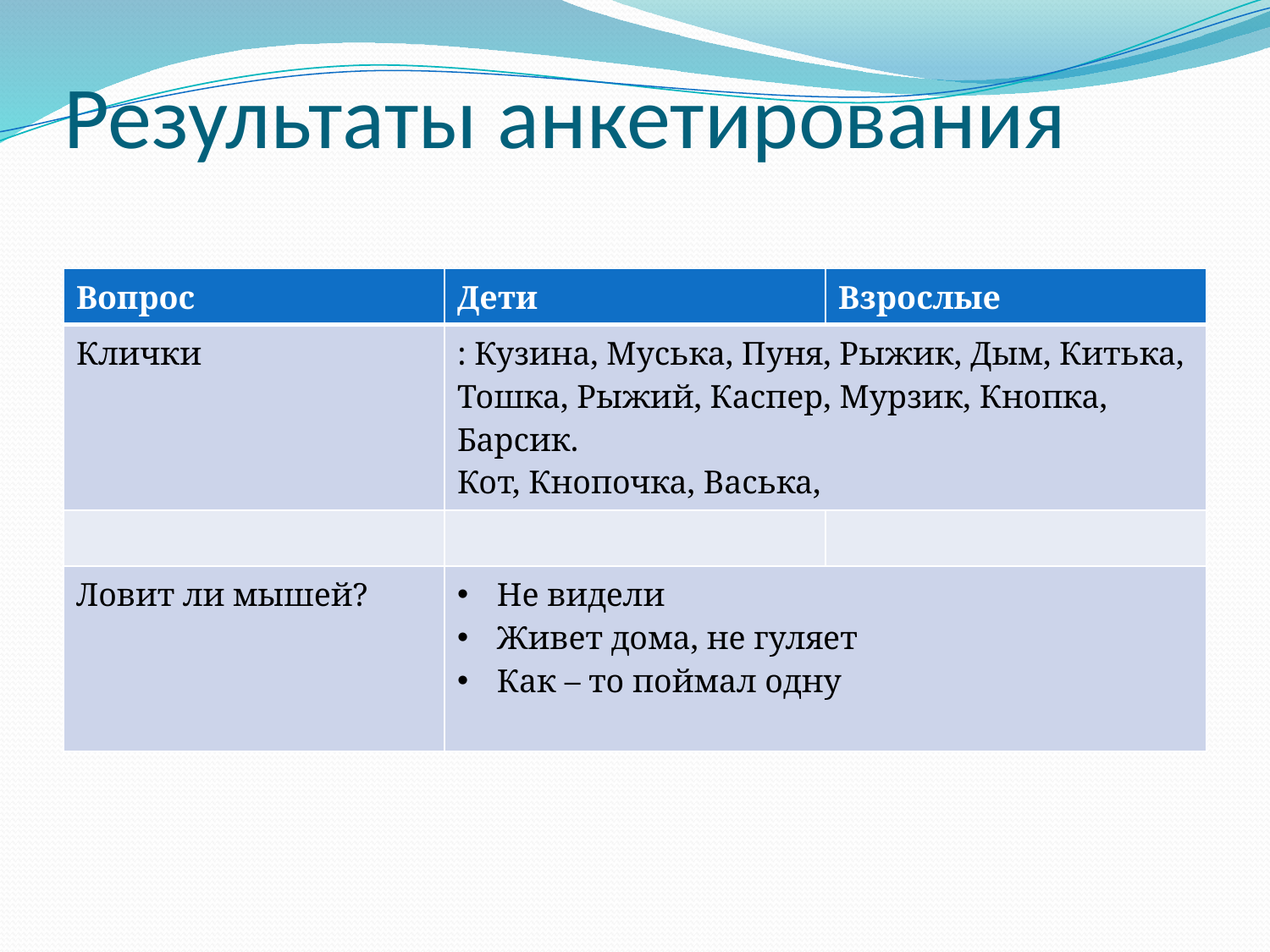

# Результаты анкетирования
| Вопрос | Дети | Взрослые |
| --- | --- | --- |
| Клички | : Кузина, Муська, Пуня, Рыжик, Дым, Китька, Тошка, Рыжий, Каспер, Мурзик, Кнопка, Барсик. Кот, Кнопочка, Васька, |  |
|  |  |  |
| Ловит ли мышей? | Не видели Живет дома, не гуляет Как – то поймал одну |  |